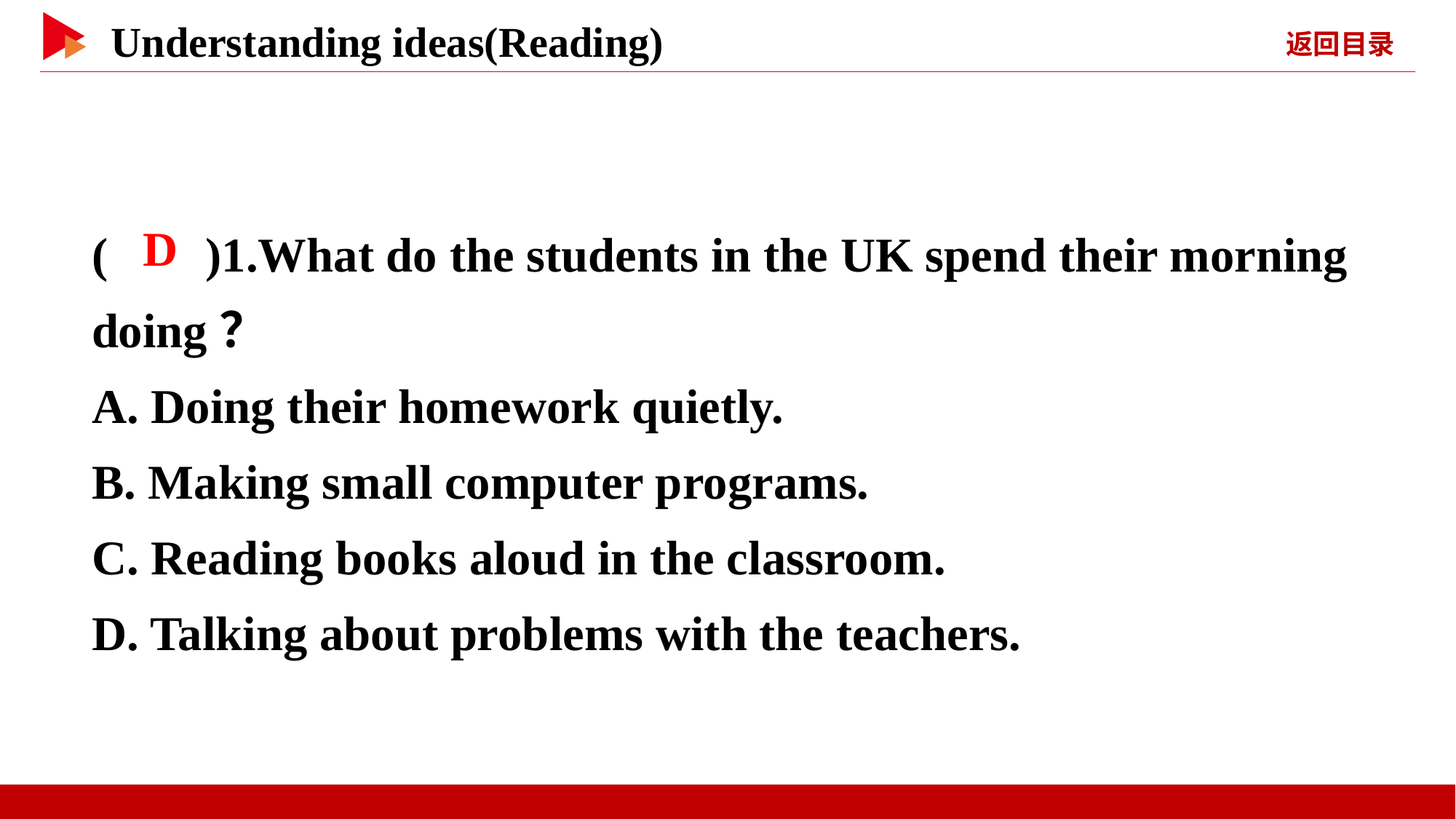

(        )1.What do the students in the UK spend their morning doing？
A. Doing their homework quietly.
B. Making small computer programs.
C. Reading books aloud in the classroom.
D. Talking about problems with the teachers.
   D